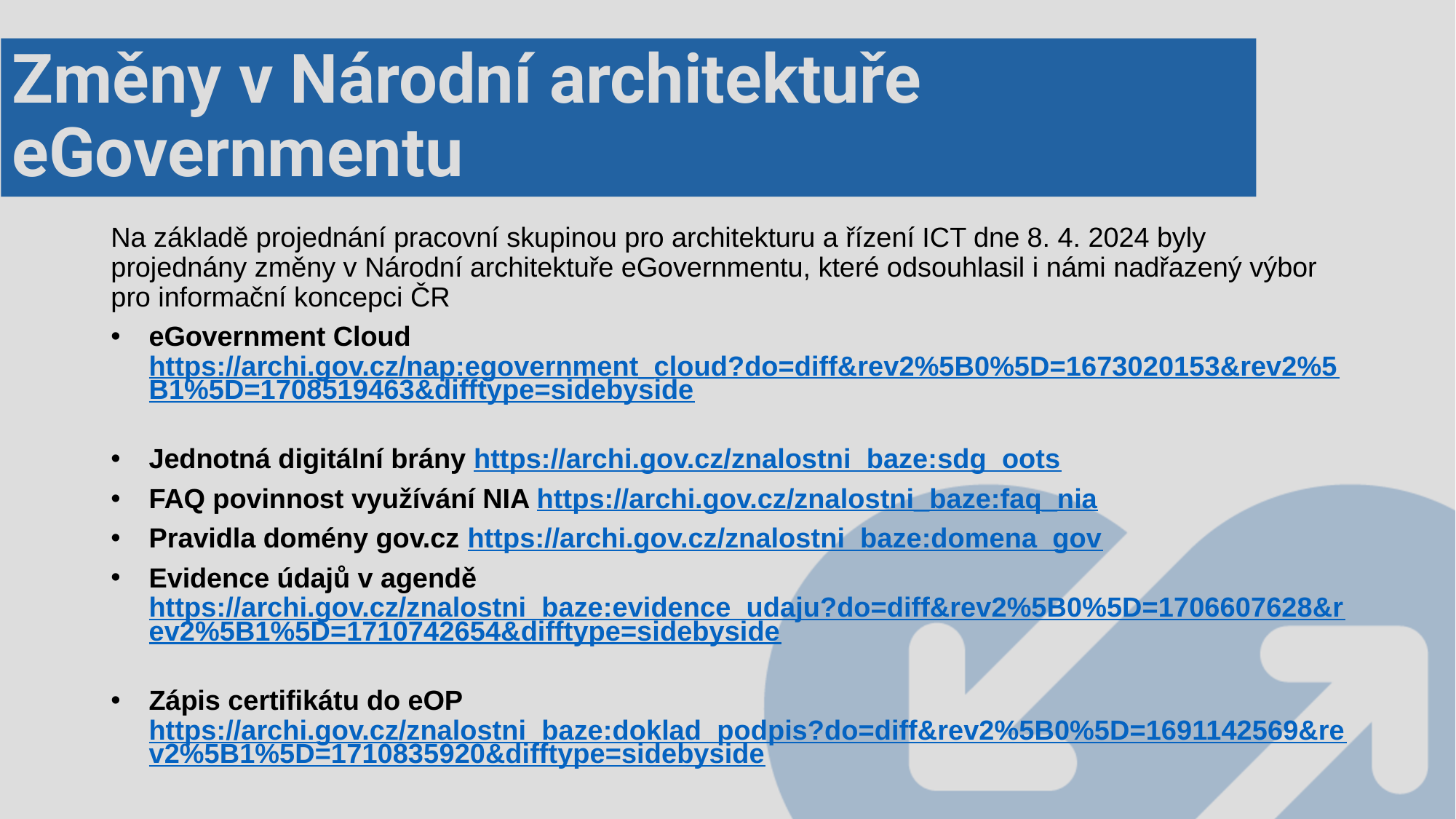

# Změny v Národní architektuře eGovernmentu
Na základě projednání pracovní skupinou pro architekturu a řízení ICT dne 8. 4. 2024 byly projednány změny v Národní architektuře eGovernmentu, které odsouhlasil i námi nadřazený výbor pro informační koncepci ČR
eGovernment Cloud https://archi.gov.cz/nap:egovernment_cloud?do=diff&rev2%5B0%5D=1673020153&rev2%5B1%5D=1708519463&difftype=sidebyside
Jednotná digitální brány https://archi.gov.cz/znalostni_baze:sdg_oots
FAQ povinnost využívání NIA https://archi.gov.cz/znalostni_baze:faq_nia
Pravidla domény gov.cz https://archi.gov.cz/znalostni_baze:domena_gov
Evidence údajů v agendě https://archi.gov.cz/znalostni_baze:evidence_udaju?do=diff&rev2%5B0%5D=1706607628&rev2%5B1%5D=1710742654&difftype=sidebyside
Zápis certifikátu do eOP https://archi.gov.cz/znalostni_baze:doklad_podpis?do=diff&rev2%5B0%5D=1691142569&rev2%5B1%5D=1710835920&difftype=sidebyside